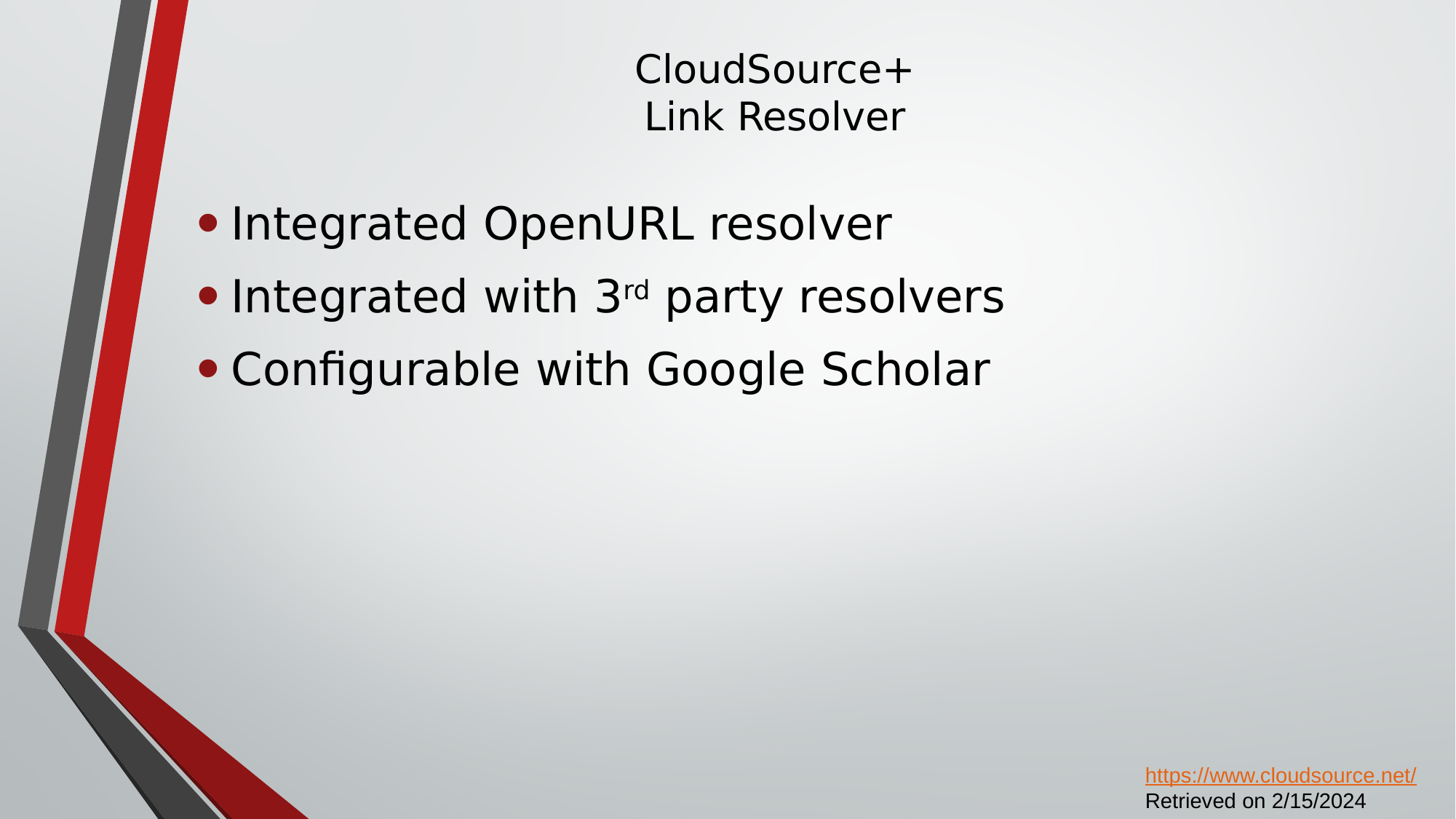

# CloudSource+ Link Resolver
Integrated OpenURL resolver
Integrated with 3rd party resolvers
Configurable with Google Scholar

https://www.cloudsource.net/
Retrieved on 2/15/2024